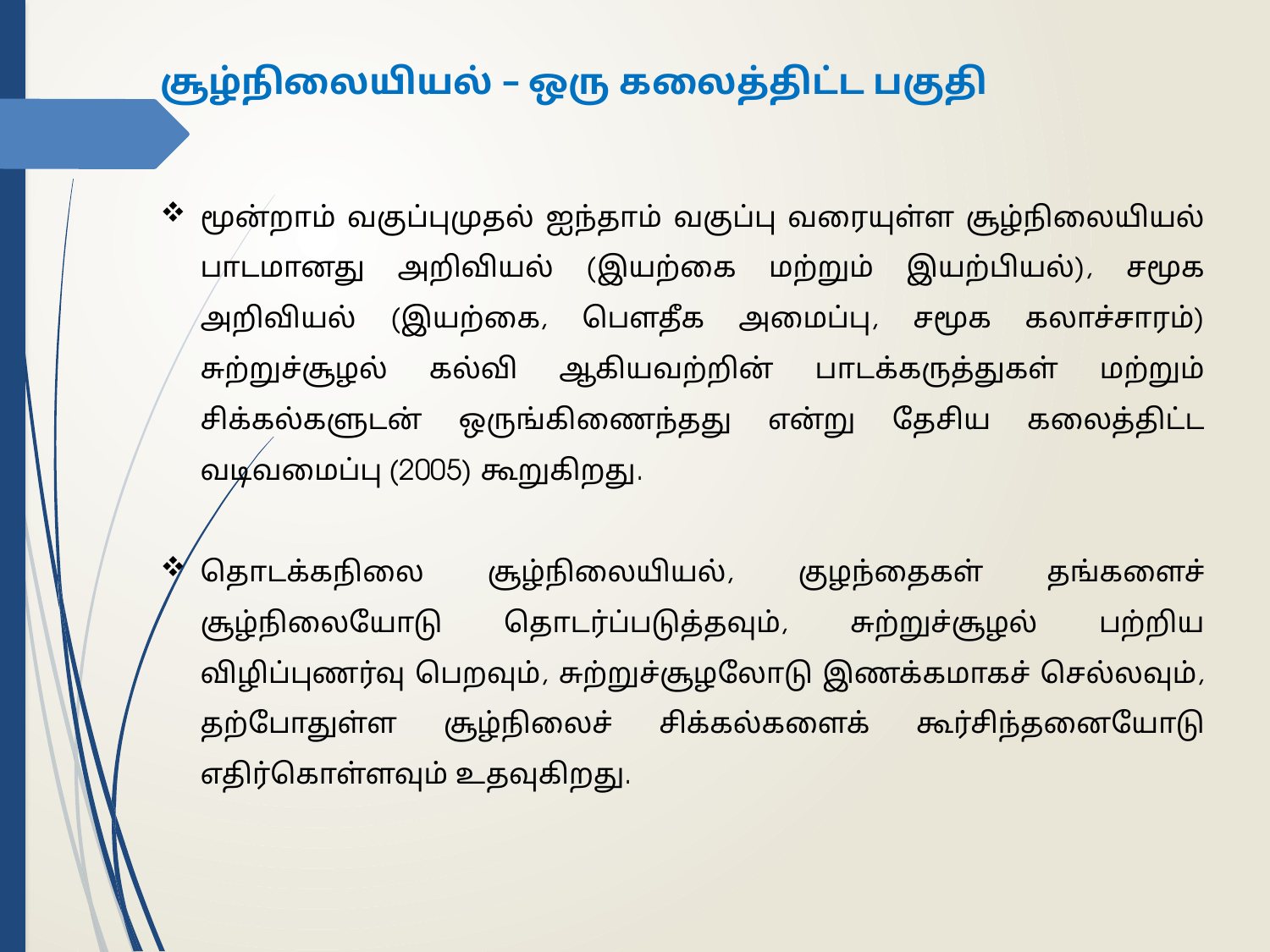

சூழ்நிலையியல் – ஒரு கலைத்திட்ட பகுதி

மூன்றாம் வகுப்புமுதல் ஐந்தாம் வகுப்பு வரையுள்ள சூழ்நிலையியல் பாடமானது அறிவியல் (இயற்கை மற்றும் இயற்பியல்), சமூக அறிவியல் (இயற்கை, பௌதீக அமைப்பு, சமூக கலாச்சாரம்) சுற்றுச்சூழல் கல்வி ஆகியவற்றின் பாடக்கருத்துகள் மற்றும் சிக்கல்களுடன் ஒருங்கிணைந்தது என்று தேசிய கலைத்திட்ட வடிவமைப்பு (2005) கூறுகிறது.

தொடக்கநிலை சூழ்நிலையியல், குழந்தைகள் தங்களைச் சூழ்நிலையோடு தொடர்ப்படுத்தவும், சுற்றுச்சூழல் பற்றிய விழிப்புணர்வு பெறவும், சுற்றுச்சூழலோடு இணக்கமாகச் செல்லவும், தற்போதுள்ள சூழ்நிலைச் சிக்கல்களைக் கூர்சிந்தனையோடு எதிர்கொள்ளவும் உதவுகிறது.